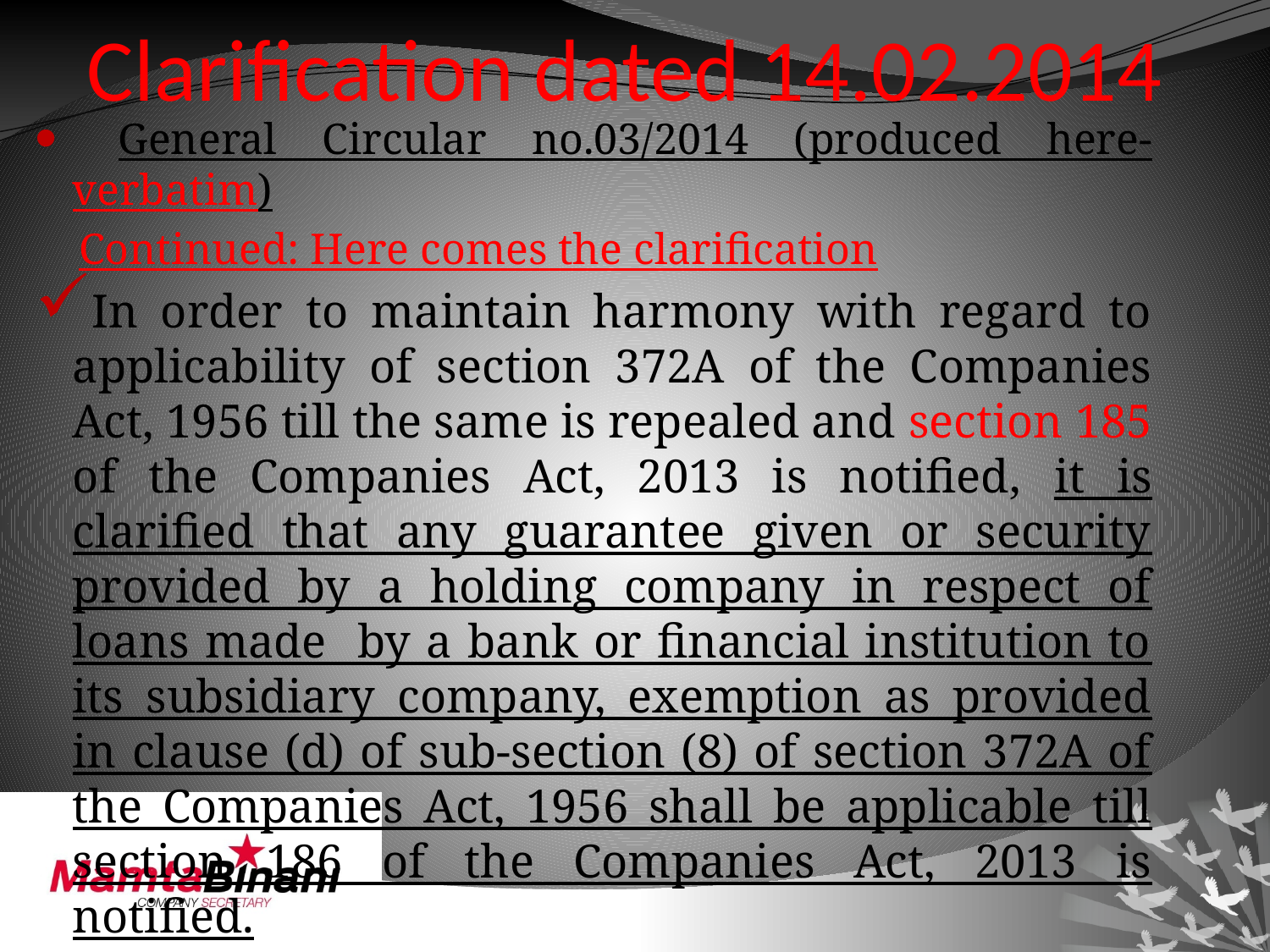

# Clarification dated 14.02.2014
 General Circular no.03/2014 (produced here-verbatim)
    Continued: Here comes the clarification
In order to maintain harmony with regard to applicability of section 372A of the Companies Act, 1956 till the same is repealed and section 185 of the Companies Act, 2013 is notified, it is clarified that any guarantee given or security provided by a holding company in respect of loans made  by a bank or financial institution to its subsidiary company, exemption as provided in clause (d) of sub-section (8) of section 372A of the Companies Act, 1956 shall be applicable till section 186 of the Companies Act, 2013 is notified.